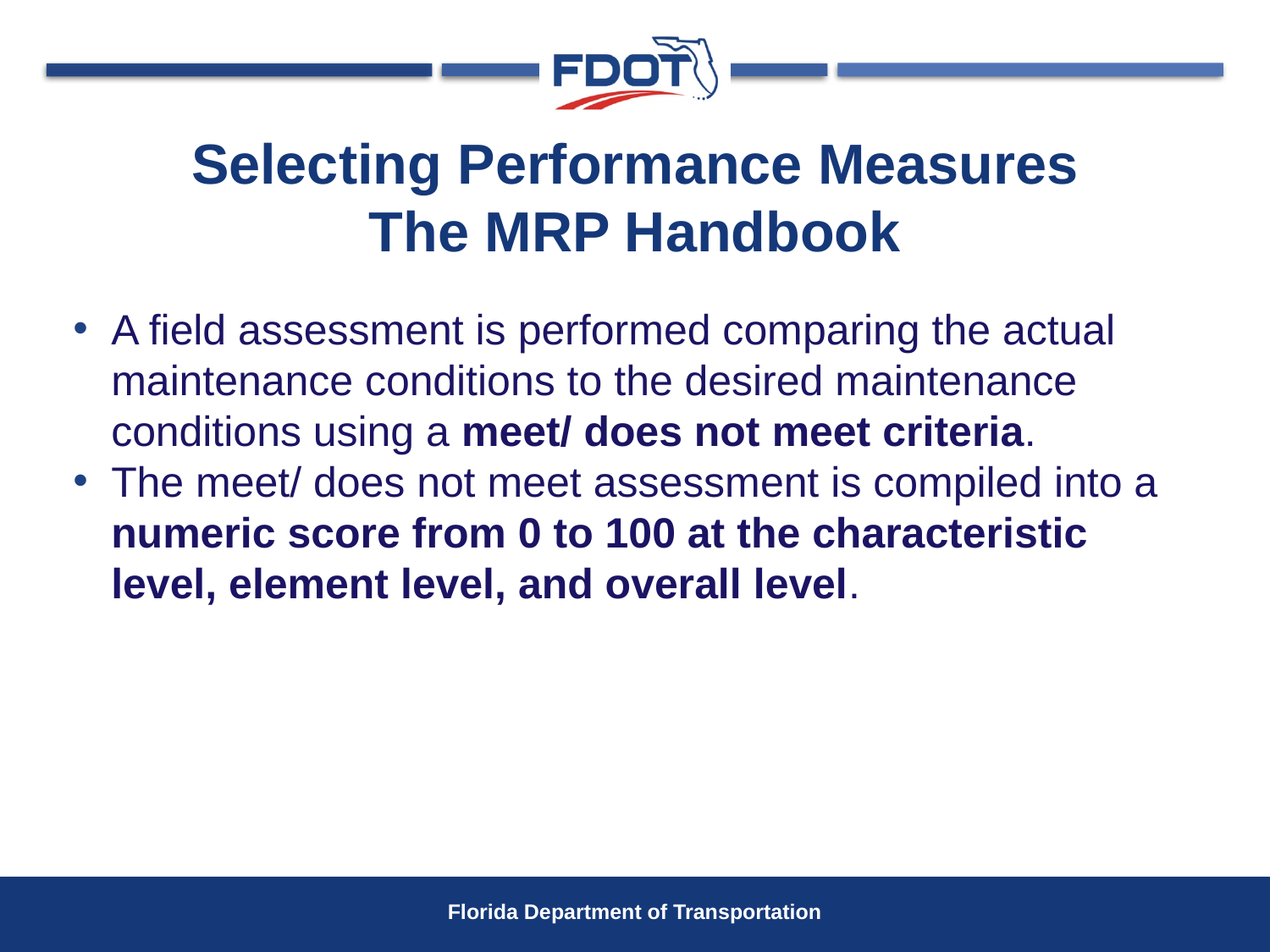

# Selecting Performance Measures The MRP Handbook
A field assessment is performed comparing the actual maintenance conditions to the desired maintenance conditions using a meet/ does not meet criteria.
The meet/ does not meet assessment is compiled into a numeric score from 0 to 100 at the characteristic level, element level, and overall level.